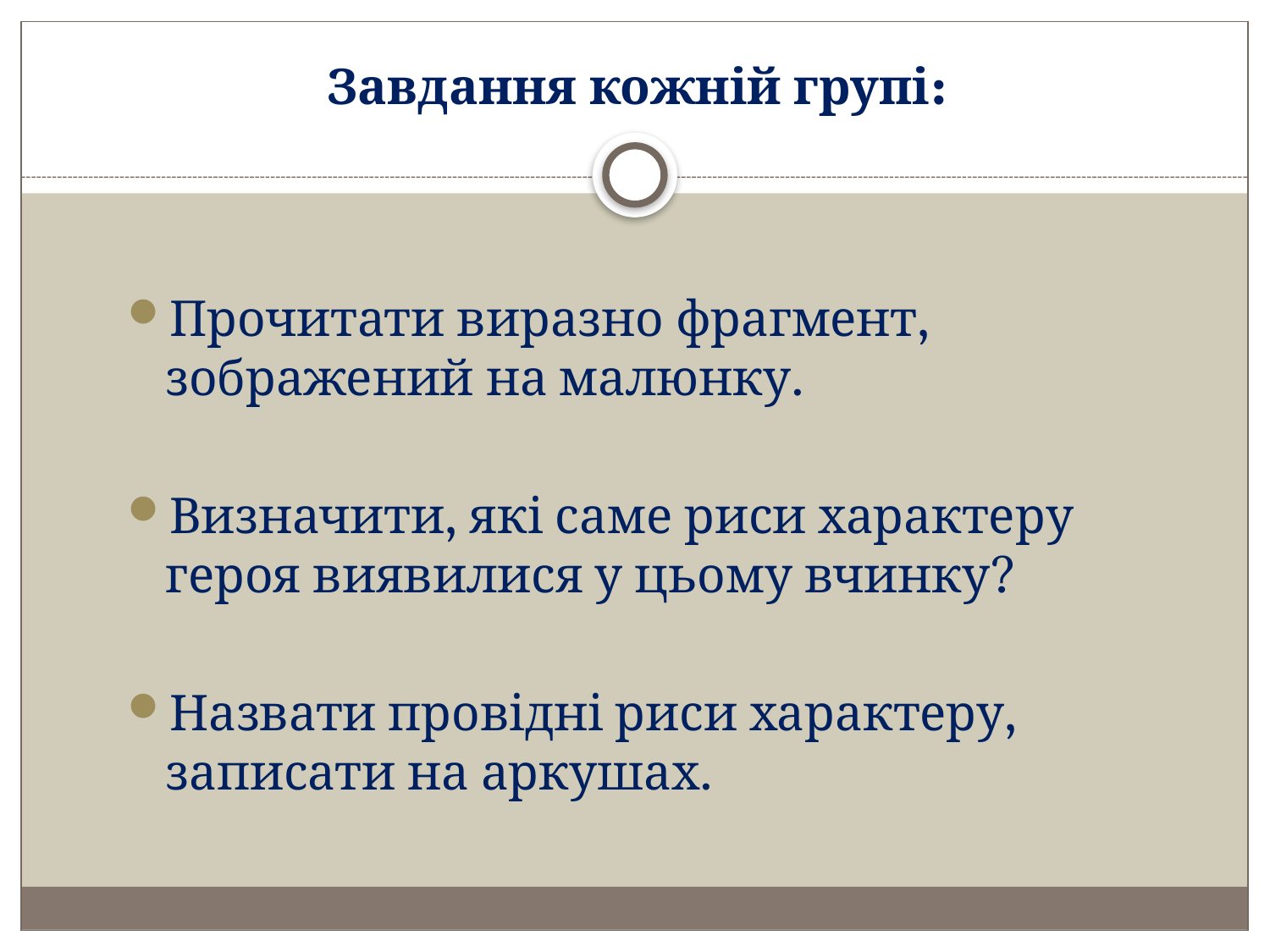

# Завдання кожній групі:

Прочитати виразно фрагмент, зображений на малюнку.

Визначити, які саме риси характеру героя виявилися у цьому вчинку?

Назвати провідні риси характеру, записати на аркушах.